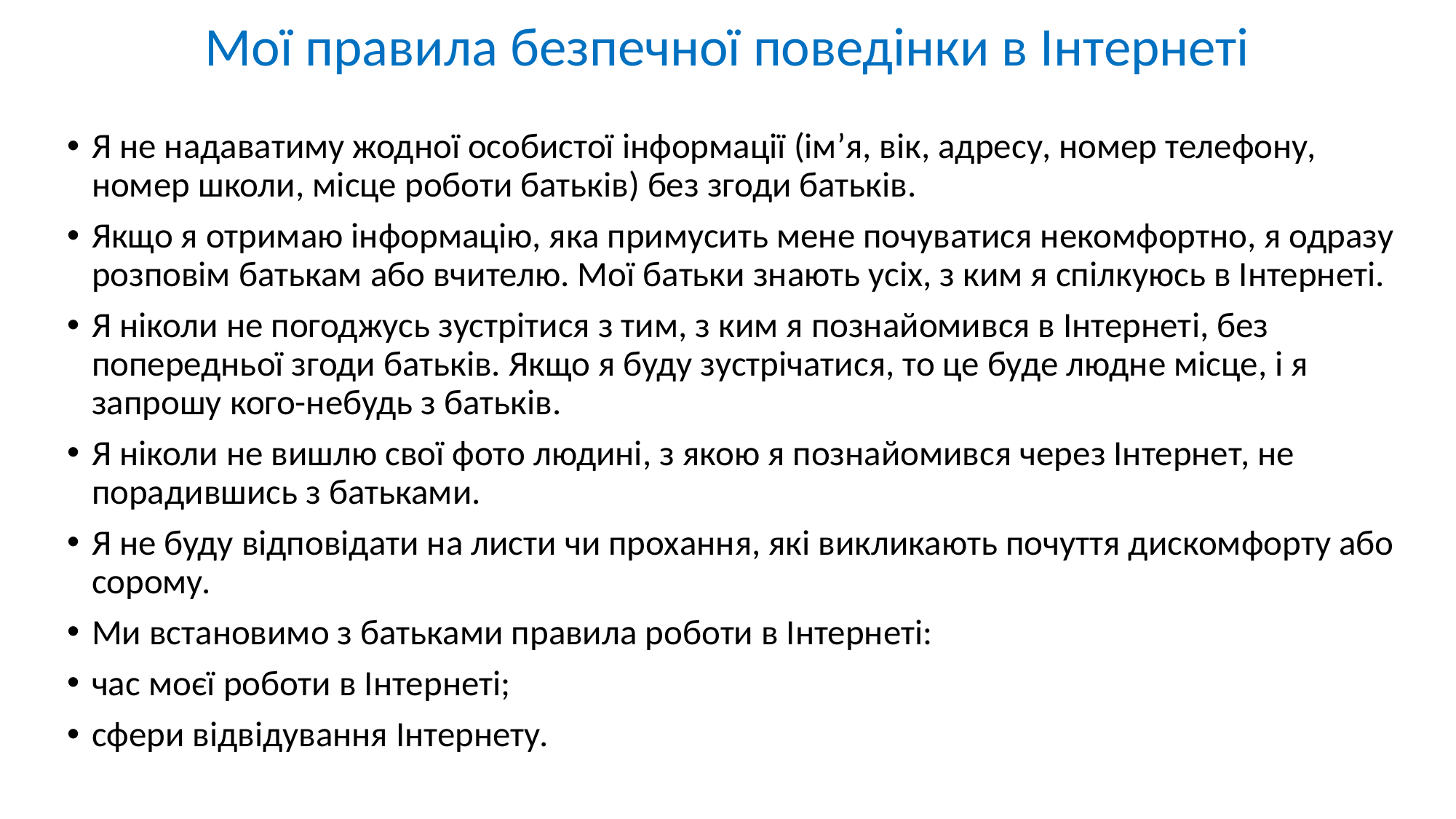

# Мої правила безпечної поведінки в Інтернеті
Я не надаватиму жодної особистої інформації (ім’я, вік, адресу, номер телефону, номер школи, місце роботи батьків) без згоди батьків.
Якщо я отримаю інформацію, яка примусить мене почуватися некомфортно, я одразу розповім батькам або вчителю. Мої батьки знають усіх, з ким я спілкуюсь в Інтернеті.
Я ніколи не погоджусь зустрітися з тим, з ким я познайомився в Інтернеті, без попередньої згоди батьків. Якщо я буду зустрічатися, то це буде людне місце, і я запрошу кого-небудь з батьків.
Я ніколи не вишлю свої фото людині, з якою я познайомився через Інтернет, не порадившись з батьками.
Я не буду відповідати на листи чи прохання, які викликають почуття дискомфорту або сорому.
Ми встановимо з батьками правила роботи в Інтернеті:
час моєї роботи в Інтернеті;
сфери відвідування Інтернету.